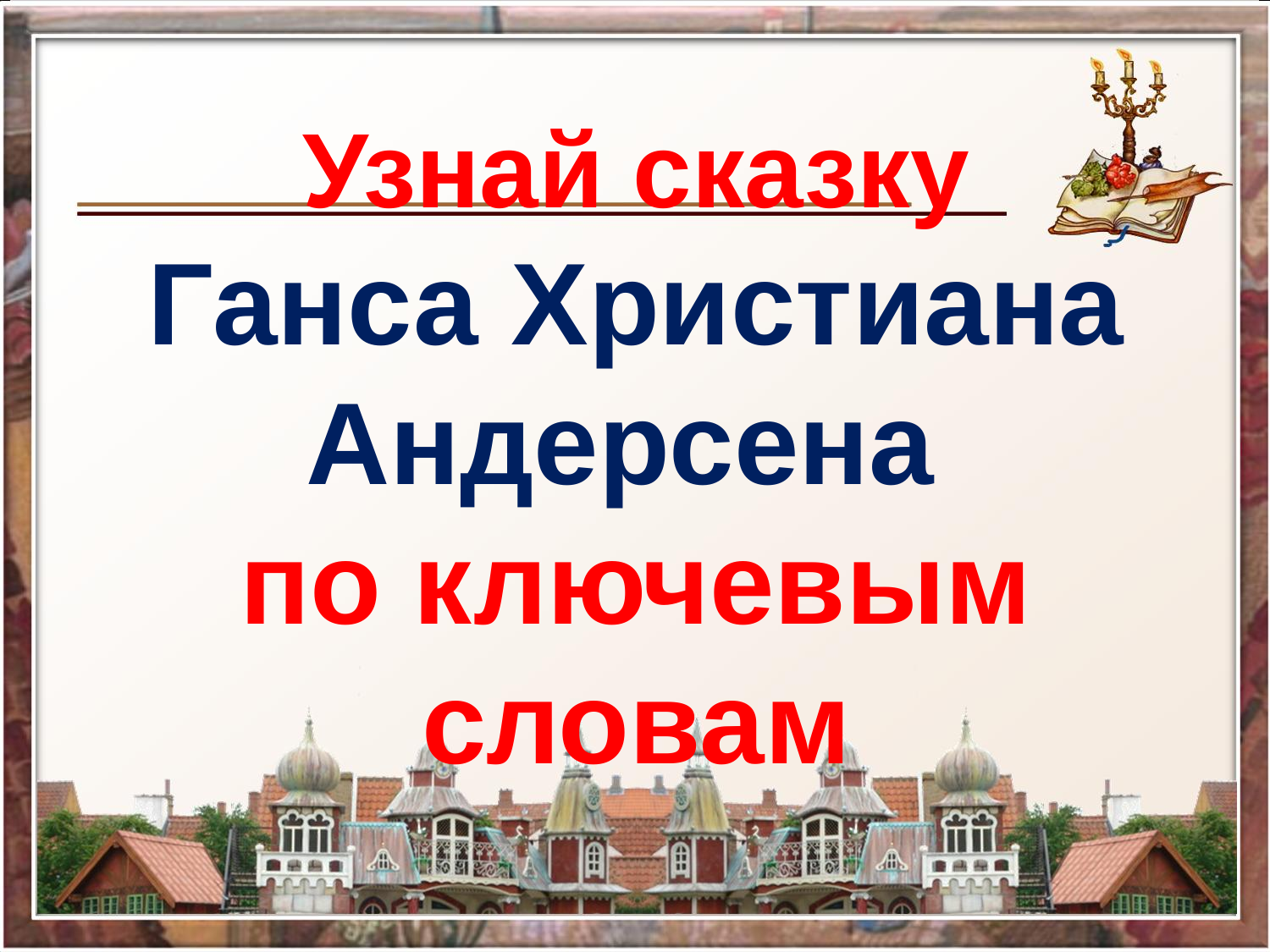

# Узнай сказку Ганса Христиана Андерсена по ключевым словам